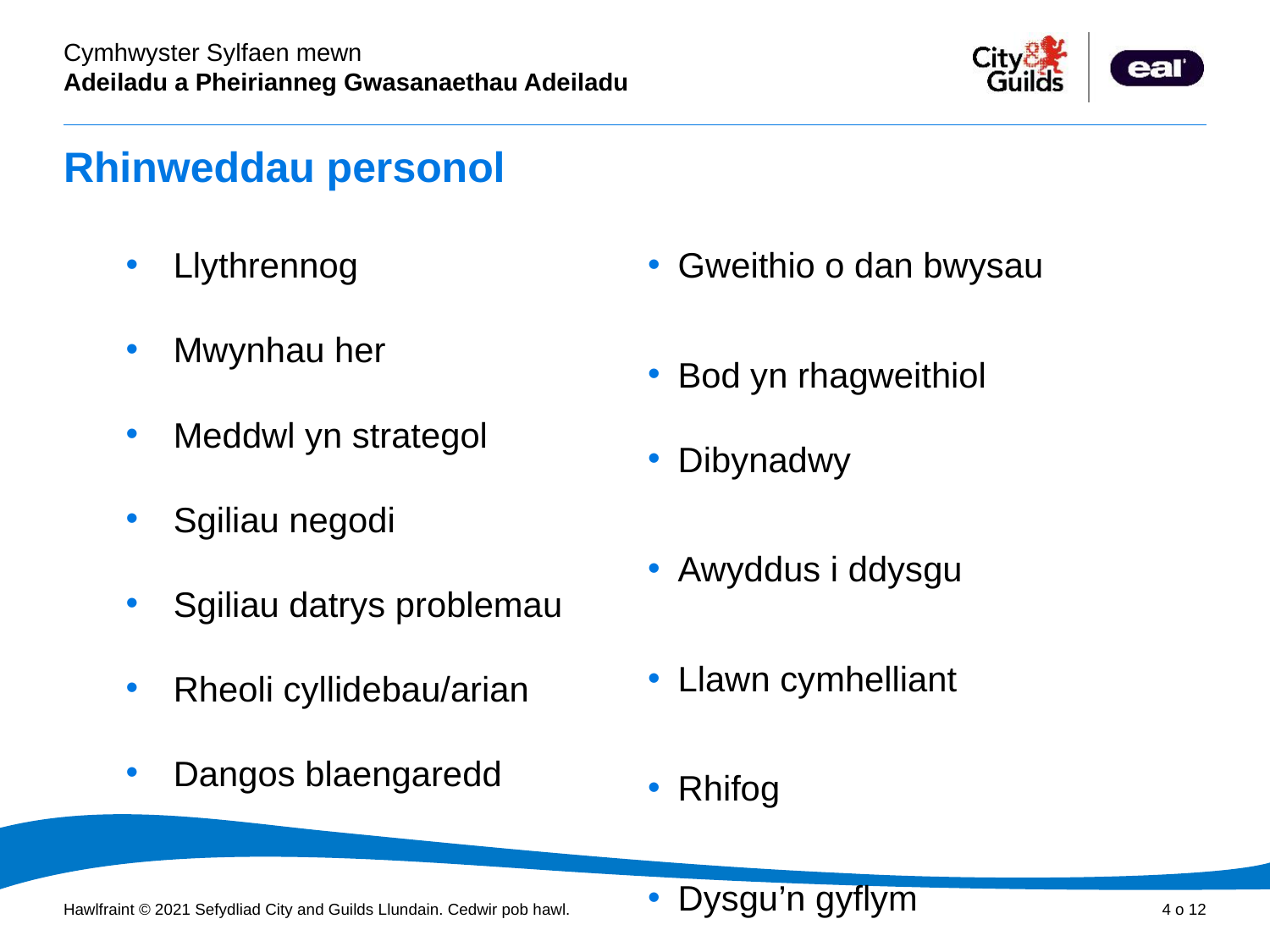

# Rhinweddau personol

Llythrennog

Mwynhau her

Meddwl yn strategol

Sgiliau negodi

Sgiliau datrys problemau

Rheoli cyllidebau/arian

Dangos blaengaredd
Gweithio o dan bwysau

Bod yn rhagweithiol

Dibynadwy

Awyddus i ddysgu

Llawn cymhelliant

Rhifog

Dysgu’n gyflym